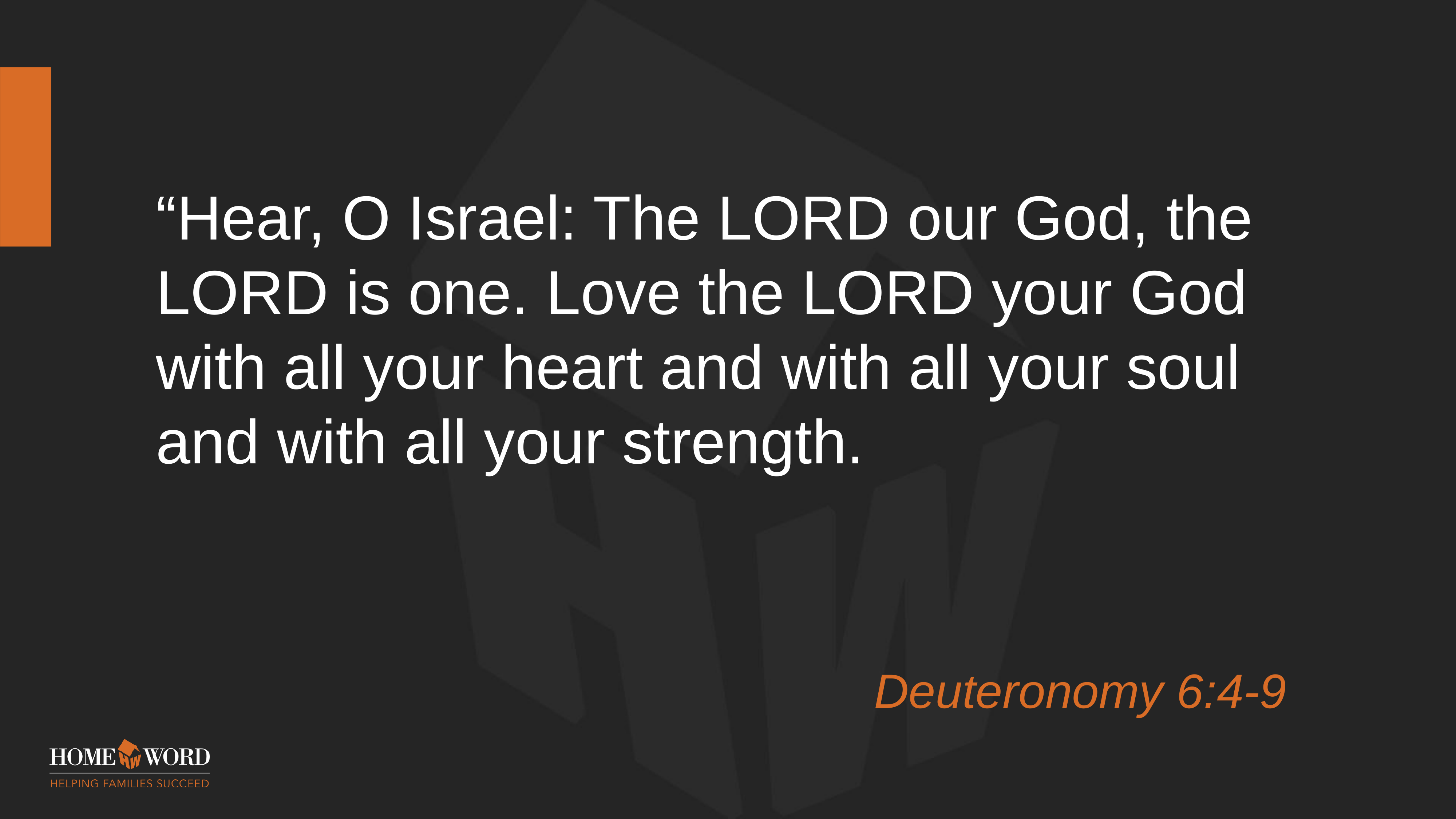

# “Hear, O Israel: The LORD our God, the LORD is one. Love the LORD your God with all your heart and with all your soul and with all your strength.
Deuteronomy 6:4-9